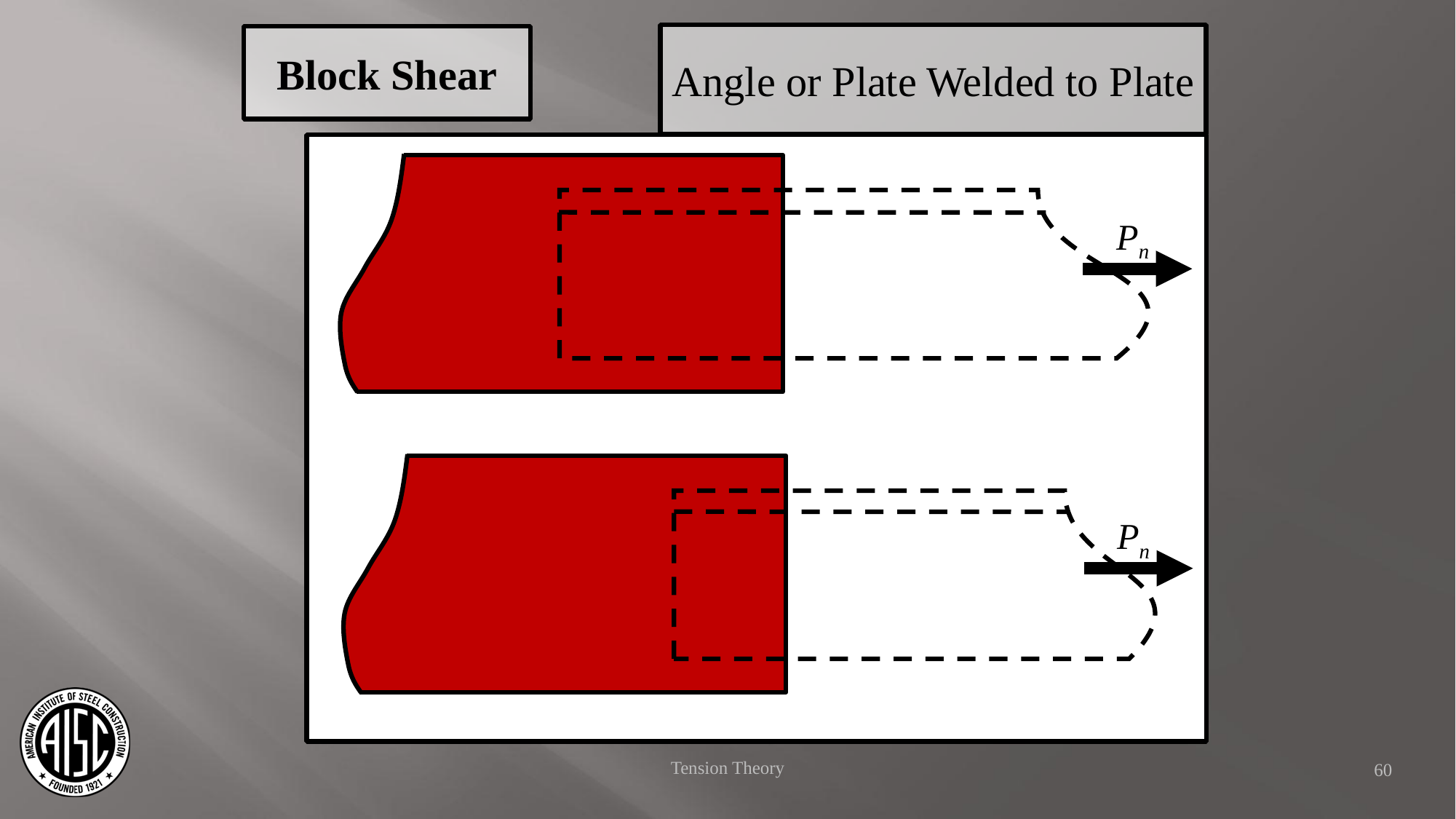

Angle or Plate Welded to Plate
Block Shear

Pn

Pn
Tension Theory
60